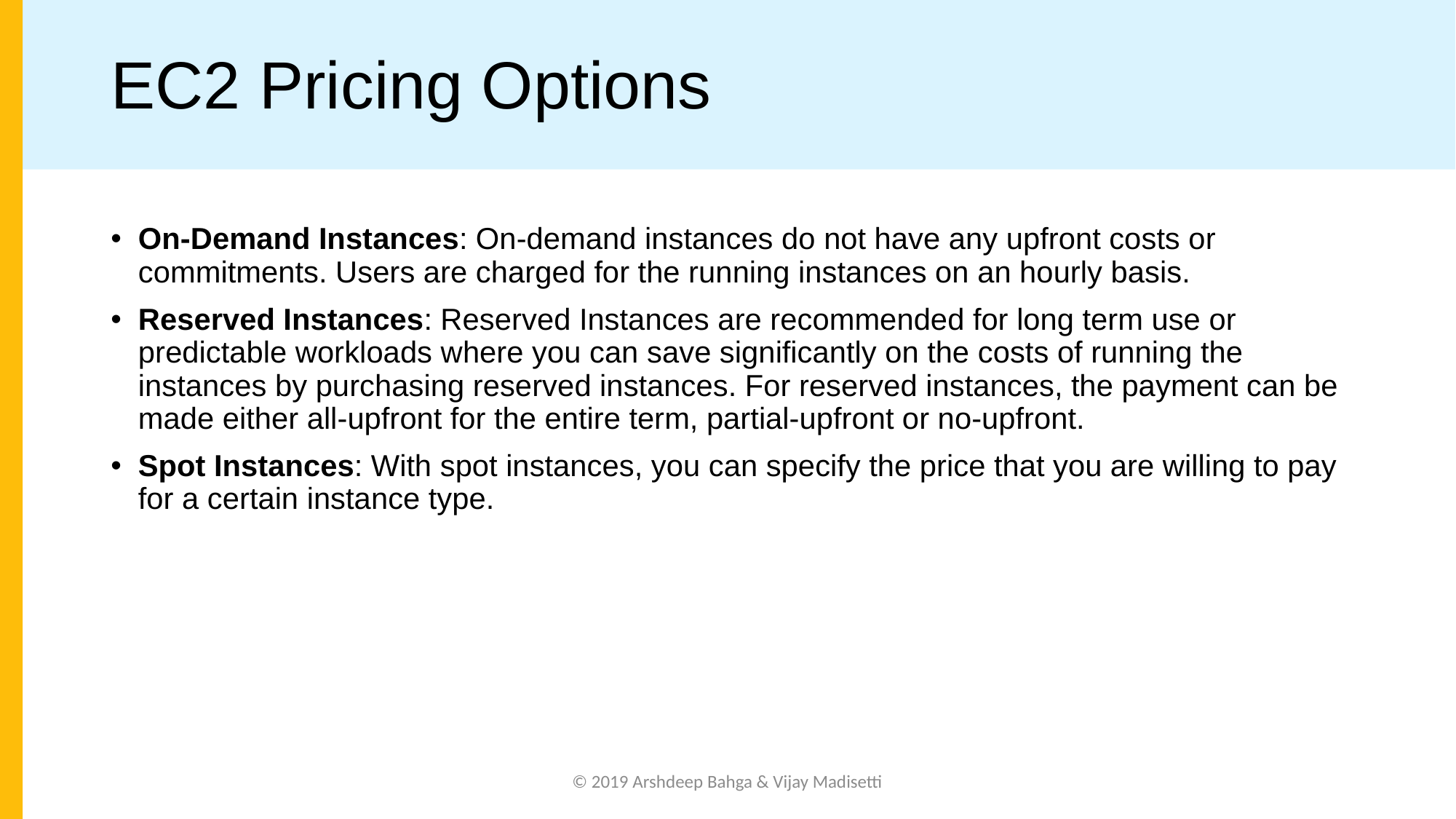

# EC2 Pricing Options
On-Demand Instances: On-demand instances do not have any upfront costs or commitments. Users are charged for the running instances on an hourly basis.
Reserved Instances: Reserved Instances are recommended for long term use or predictable workloads where you can save significantly on the costs of running the instances by purchasing reserved instances. For reserved instances, the payment can be made either all-upfront for the entire term, partial-upfront or no-upfront.
Spot Instances: With spot instances, you can specify the price that you are willing to pay for a certain instance type.
© 2019 Arshdeep Bahga & Vijay Madisetti